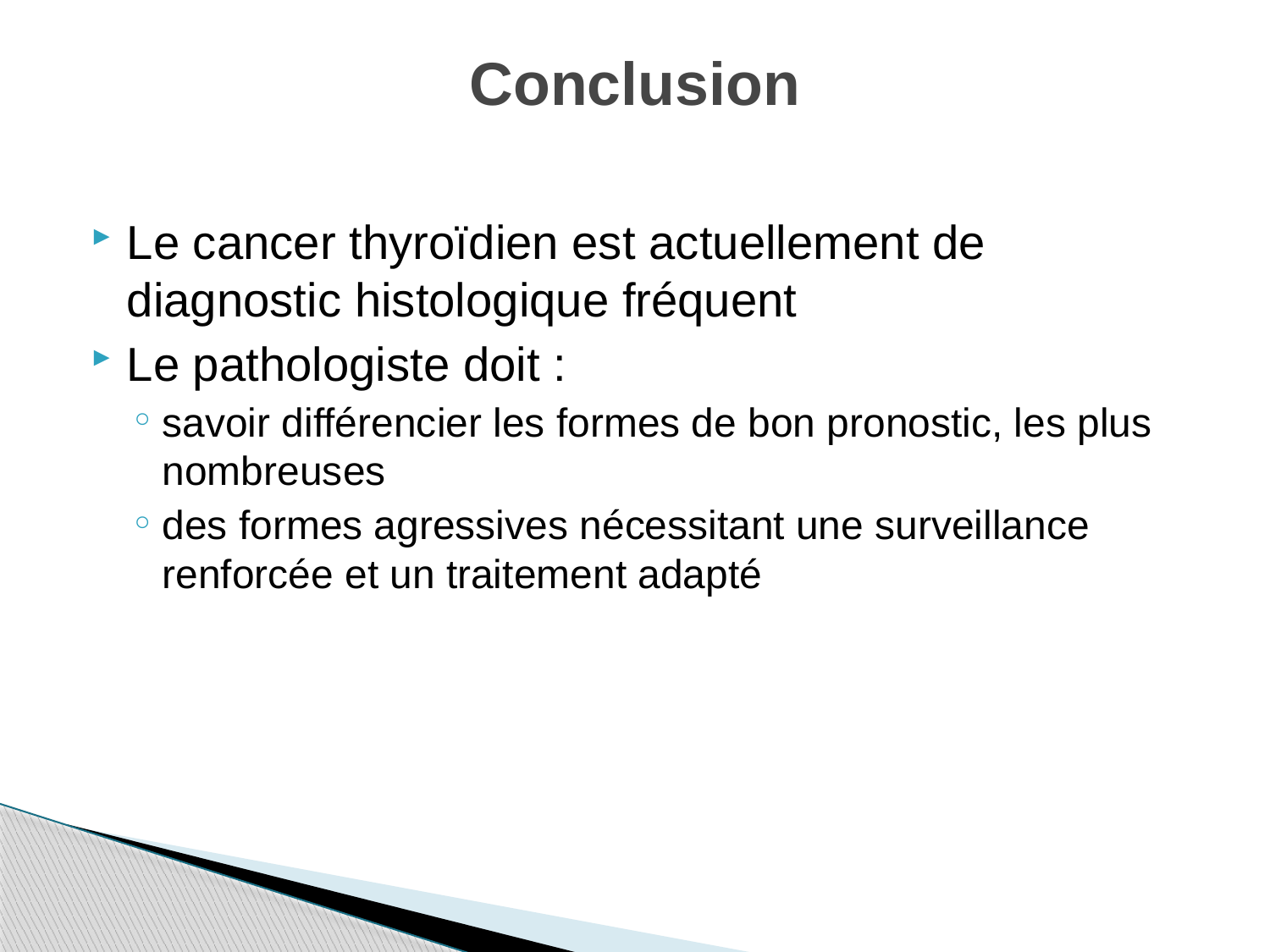

# Conclusion
Le cancer thyroïdien est actuellement de diagnostic histologique fréquent
Le pathologiste doit :
savoir différencier les formes de bon pronostic, les plus nombreuses
des formes agressives nécessitant une surveillance renforcée et un traitement adapté